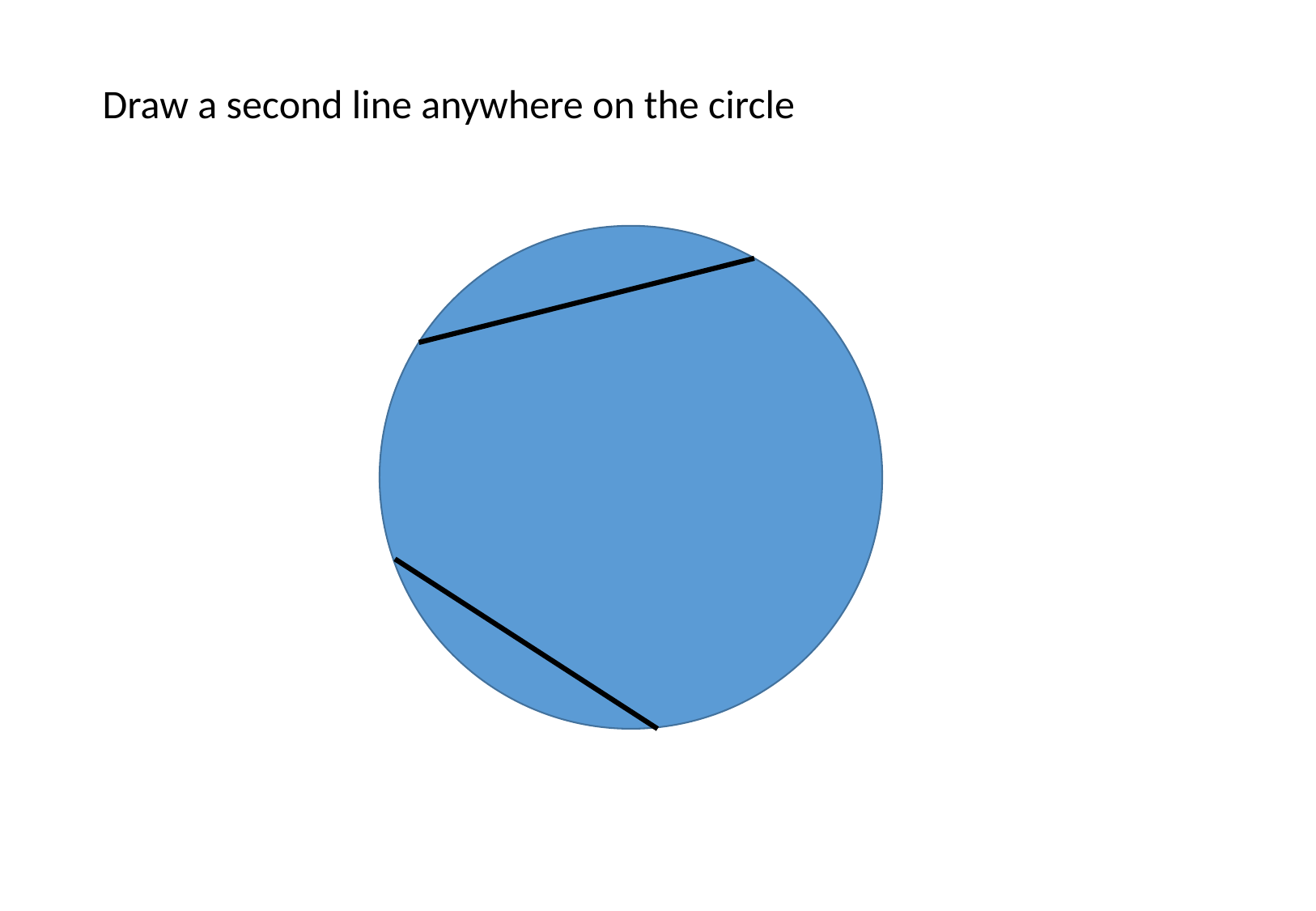

# Draw a second line anywhere on the circle